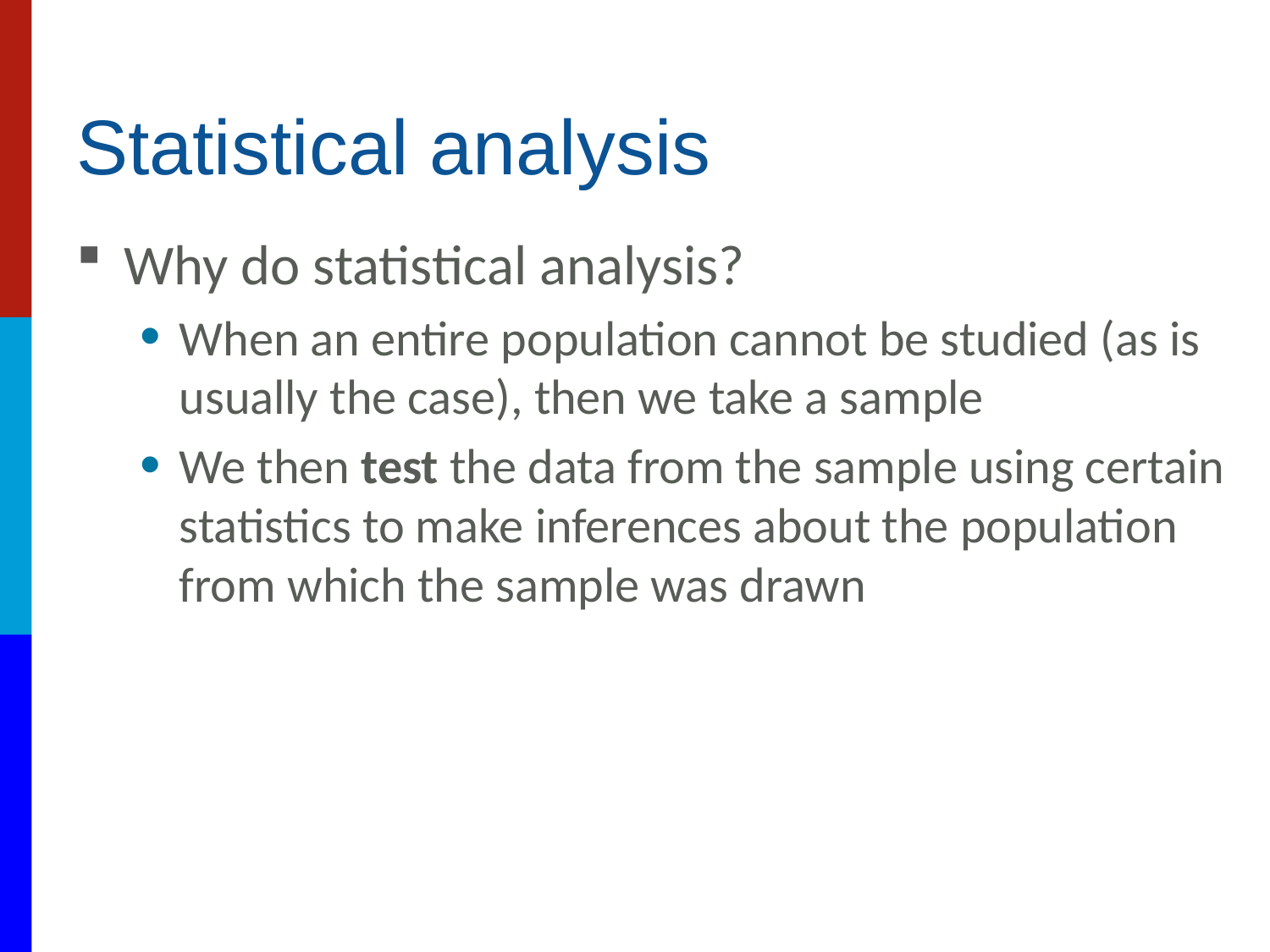

# Statistical analysis
Why do statistical analysis?
When an entire population cannot be studied (as is usually the case), then we take a sample
We then test the data from the sample using certain statistics to make inferences about the population from which the sample was drawn